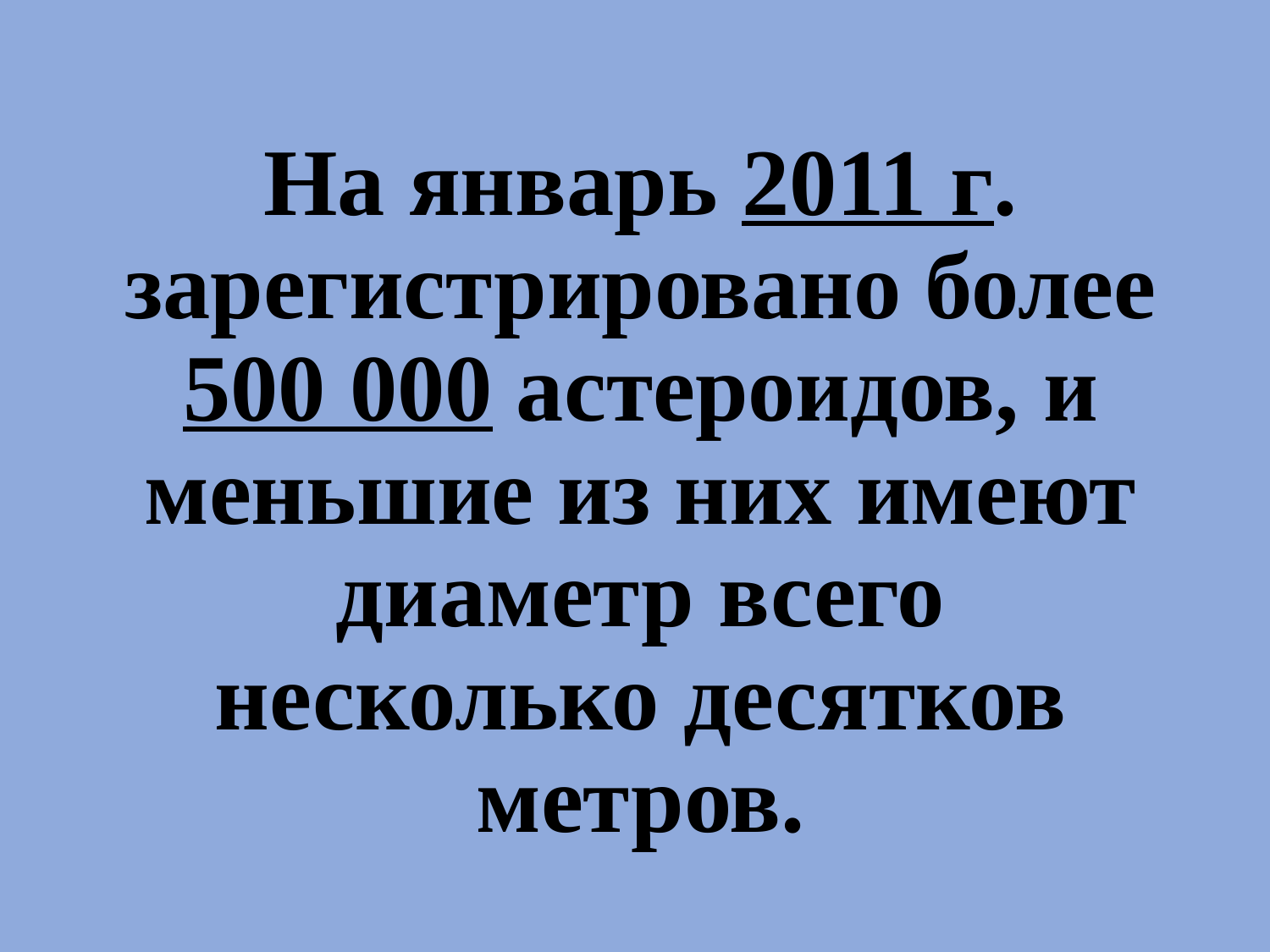

# На январь 2011 г. зарегистрировано более 500 000 астероидов, и меньшие из них имеют диаметр всего несколько десятков метров.